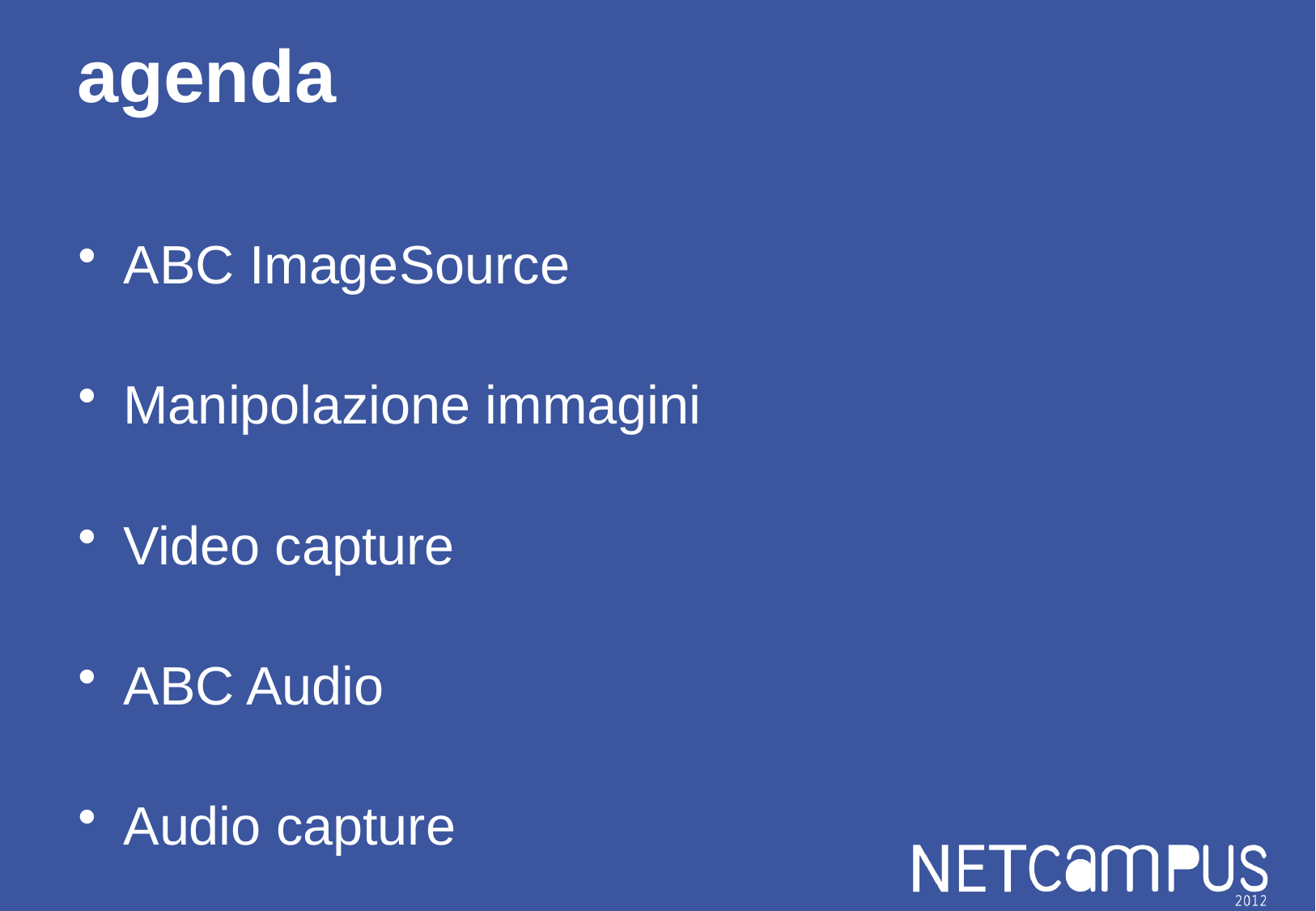

# agenda
ABC ImageSource
Manipolazione immagini
Video capture
ABC Audio
Audio capture